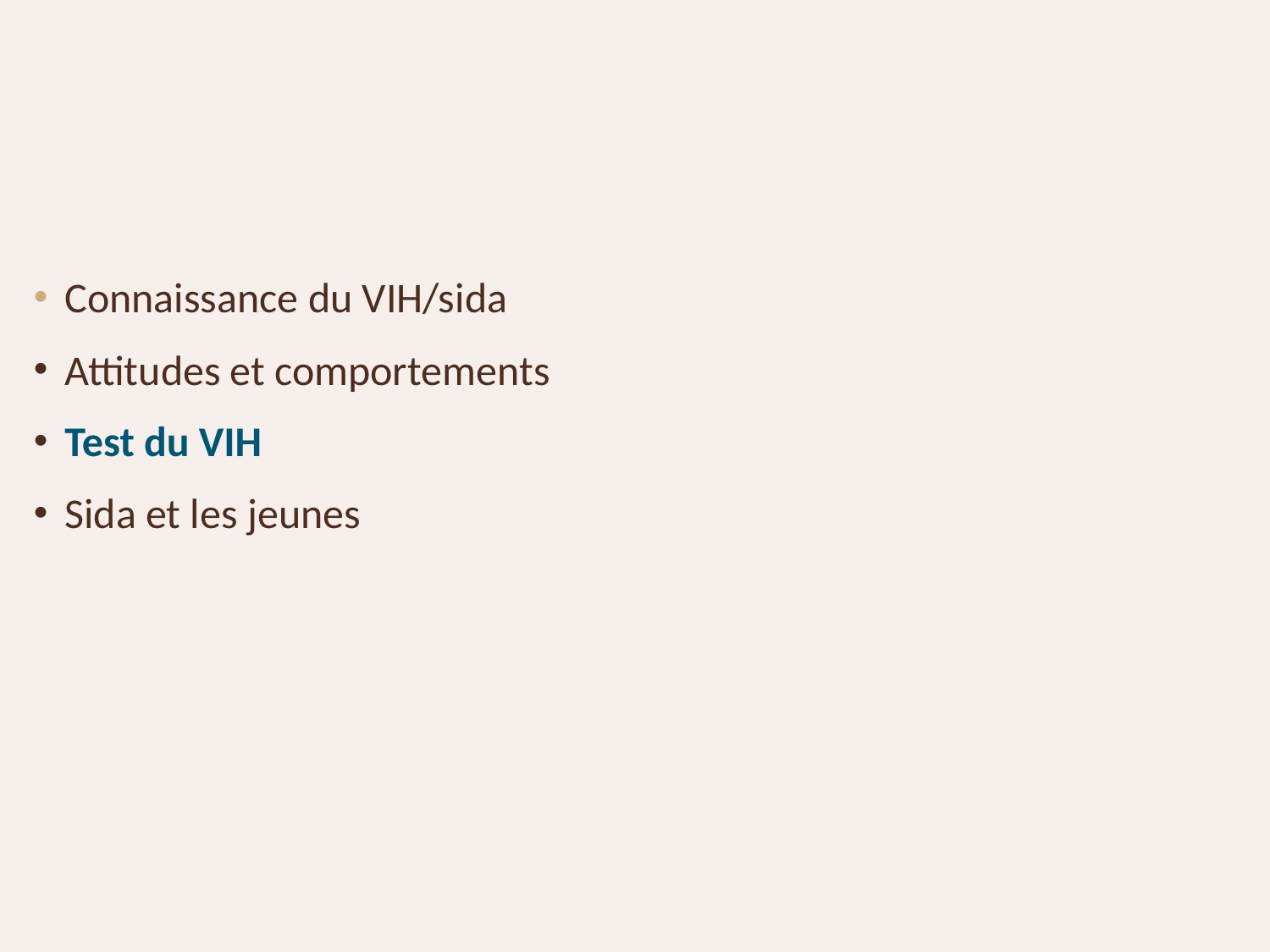

Connaissance du VIH/sida
Attitudes et comportements
Test du VIH
Sida et les jeunes